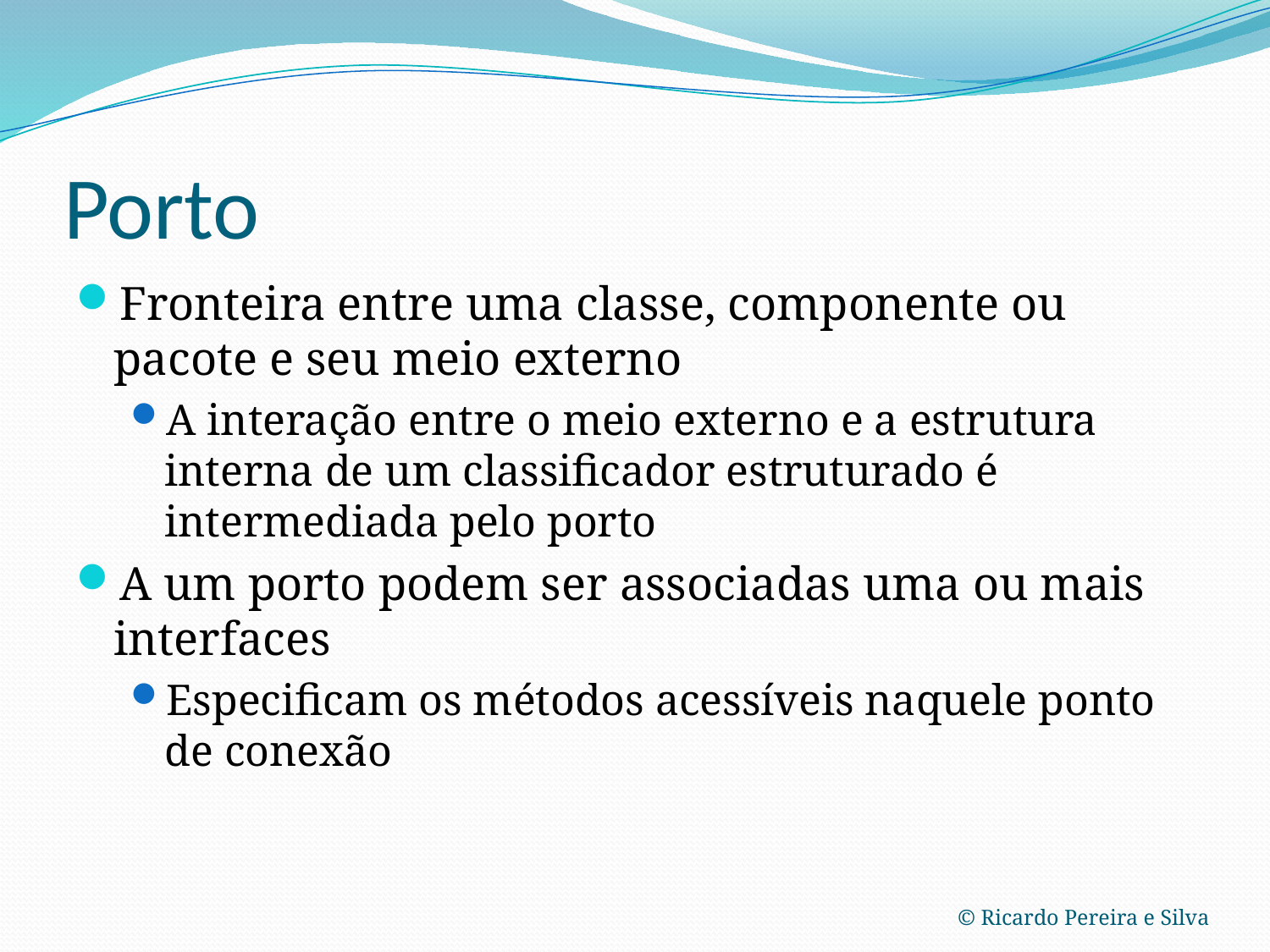

# Porto
Fronteira entre uma classe, componente ou pacote e seu meio externo
A interação entre o meio externo e a estrutura interna de um classificador estruturado é intermediada pelo porto
A um porto podem ser associadas uma ou mais interfaces
Especificam os métodos acessíveis naquele ponto de conexão
© Ricardo Pereira e Silva